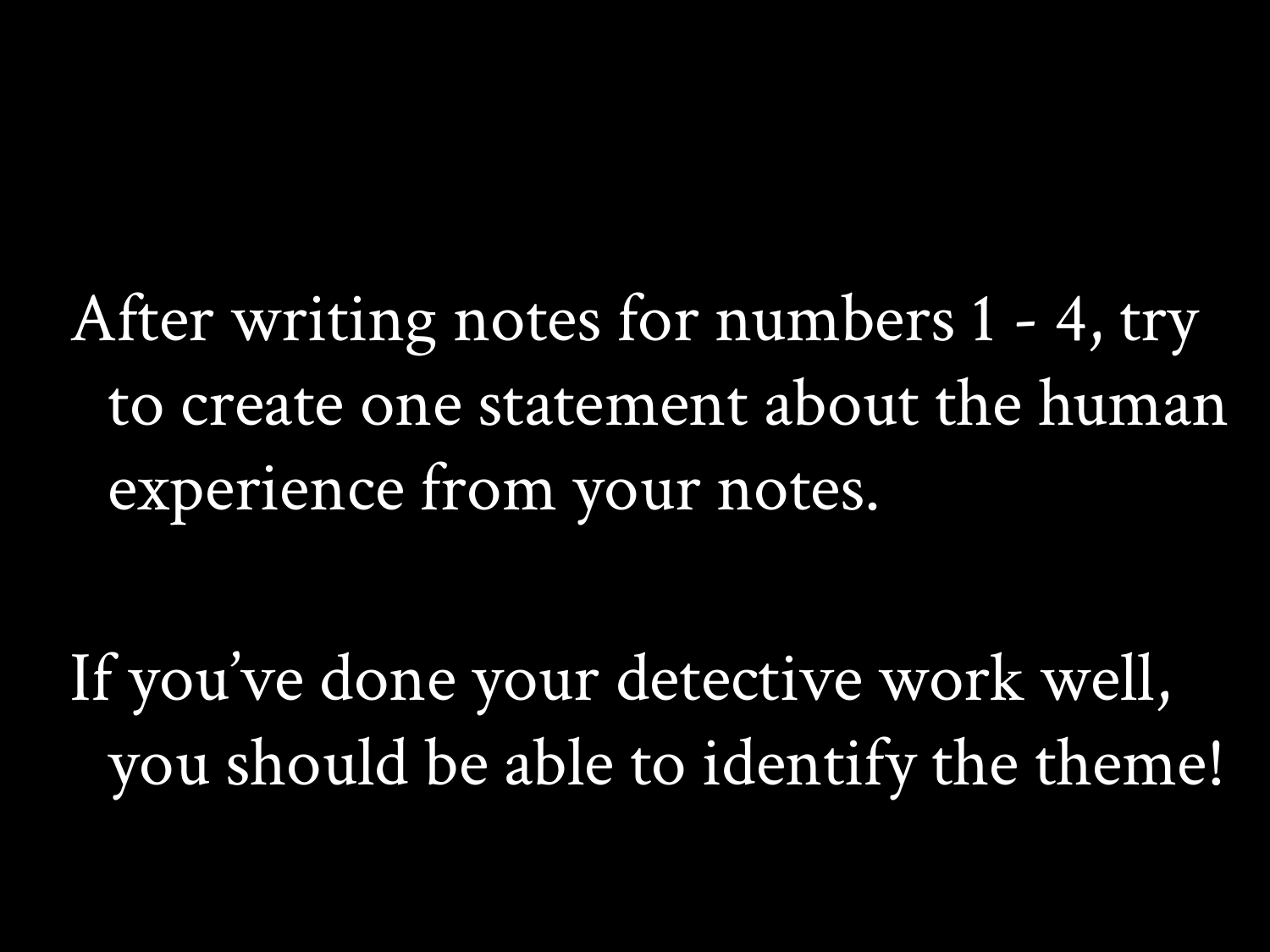

After writing notes for numbers 1 - 4, try to create one statement about the human experience from your notes.

If you’ve done your detective work well, you should be able to identify the theme!